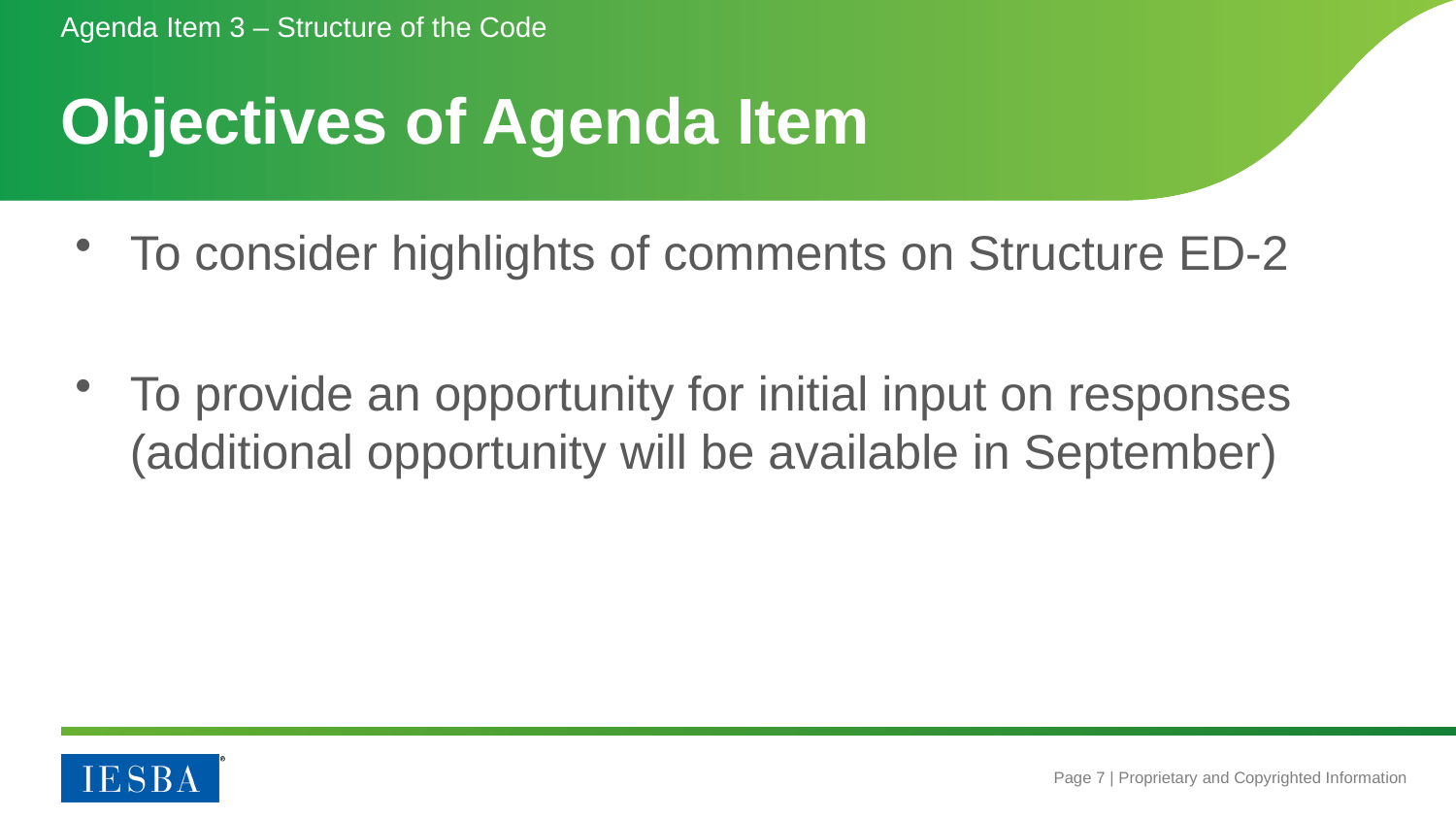

Agenda Item 3 – Structure of the Code
# Objectives of Agenda Item
To consider highlights of comments on Structure ED-2

To provide an opportunity for initial input on responses (additional opportunity will be available in September)